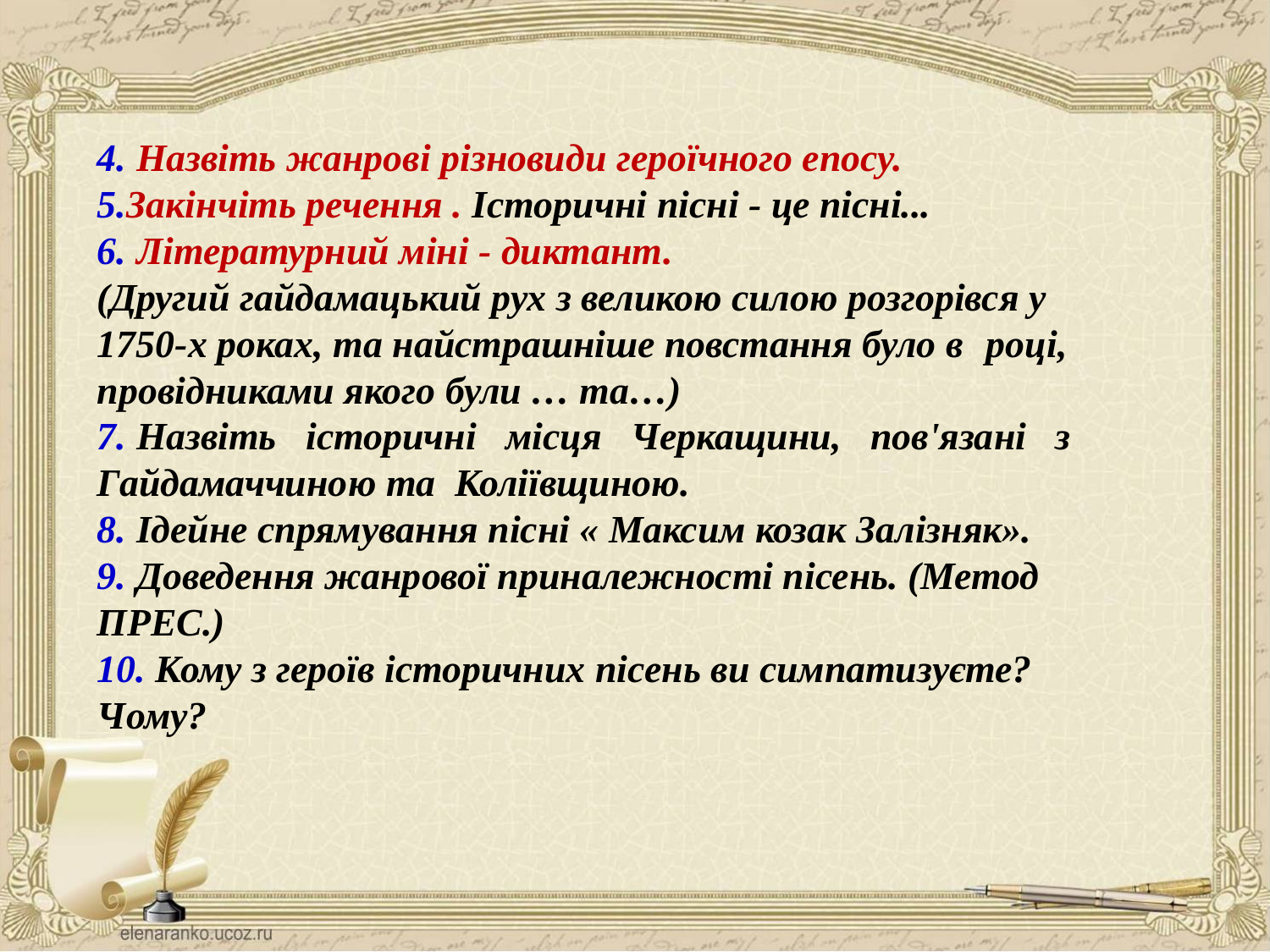

4. Назвіть жанрові різновиди героїчного епосу.
5.Закінчіть речення . Історичні пісні - це пісні...
6. Літературний міні - диктант.
(Другий гайдамацький рух з великою силою розгорівся у 1750-х роках, та най­страшніше повстання було в	році, провідниками якого були … та…)
7. Назвіть   історичні   місця   Черкащини,   пов'язані   з   Гайдамаччиною та  Коліївщиною.
8. Ідейне спрямування пісні « Максим козак Залізняк».
9. Доведення жанрової приналежності пісень. (Метод ПРЕС.)
10. Кому з героїв історичних пісень ви симпатизуєте? Чому?